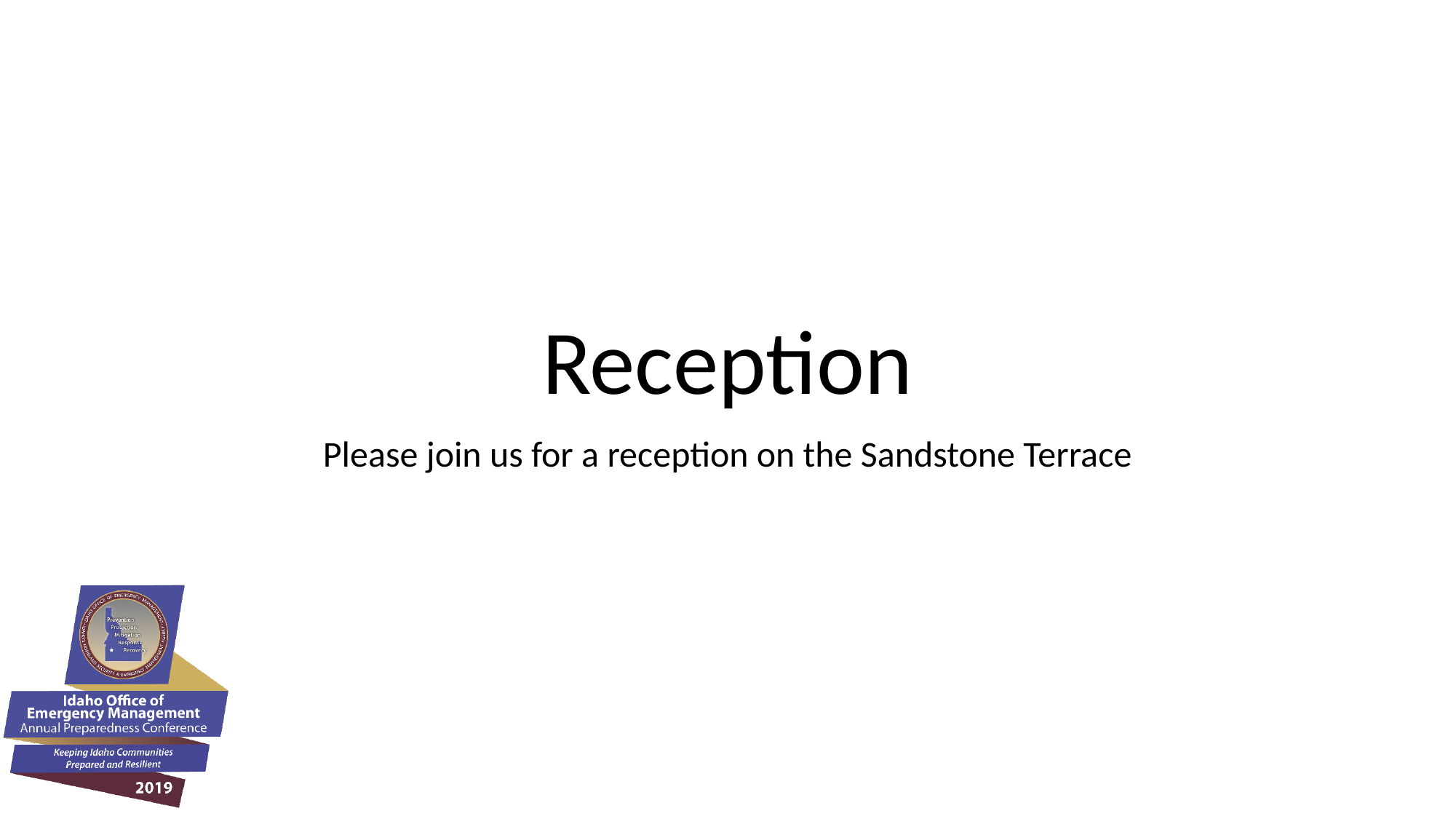

# Reception
Please join us for a reception on the Sandstone Terrace